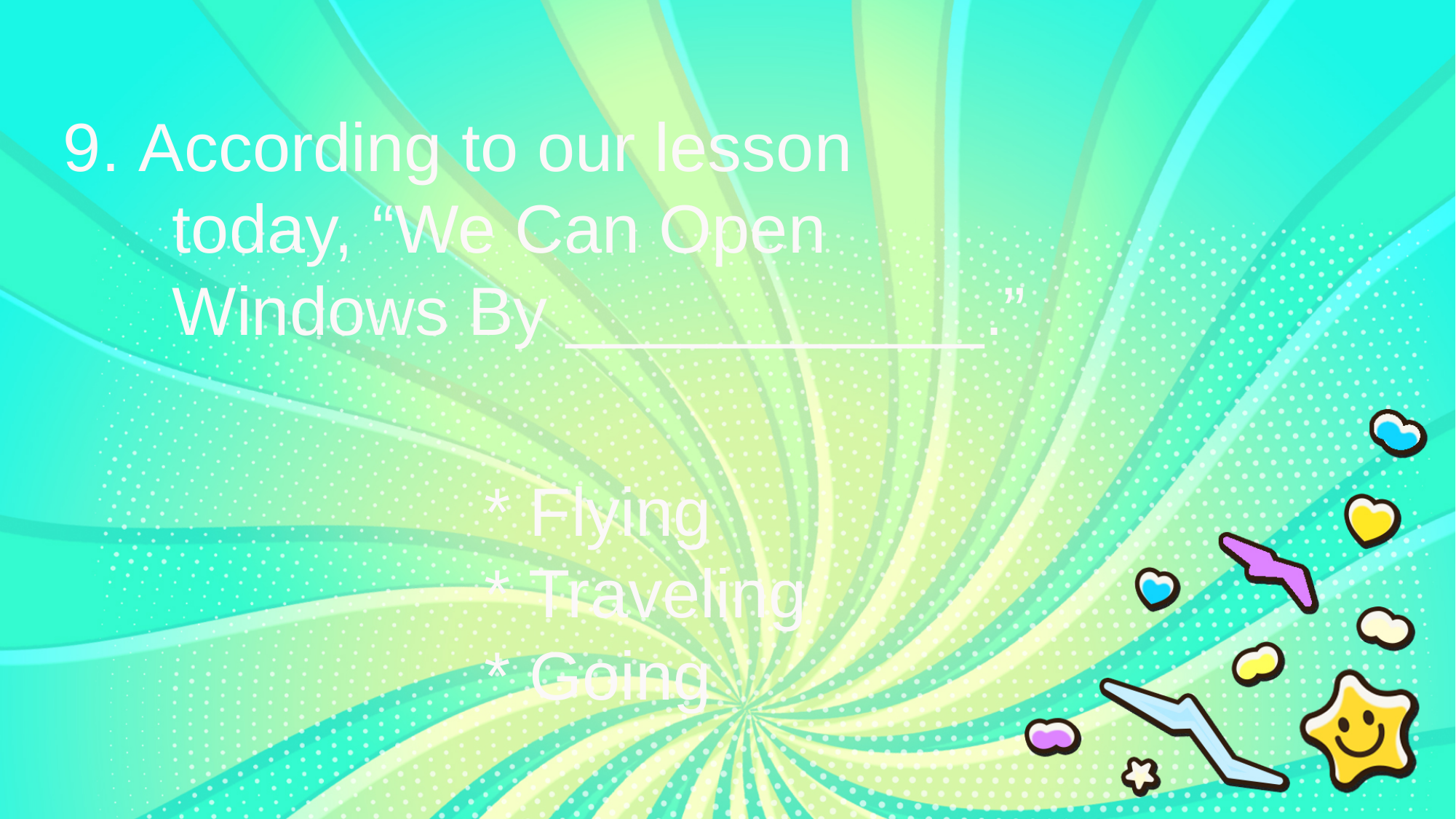

9. According to our lesson
	today, “We Can Open
	Windows By ___________.”
* Flying
* Traveling
* Going